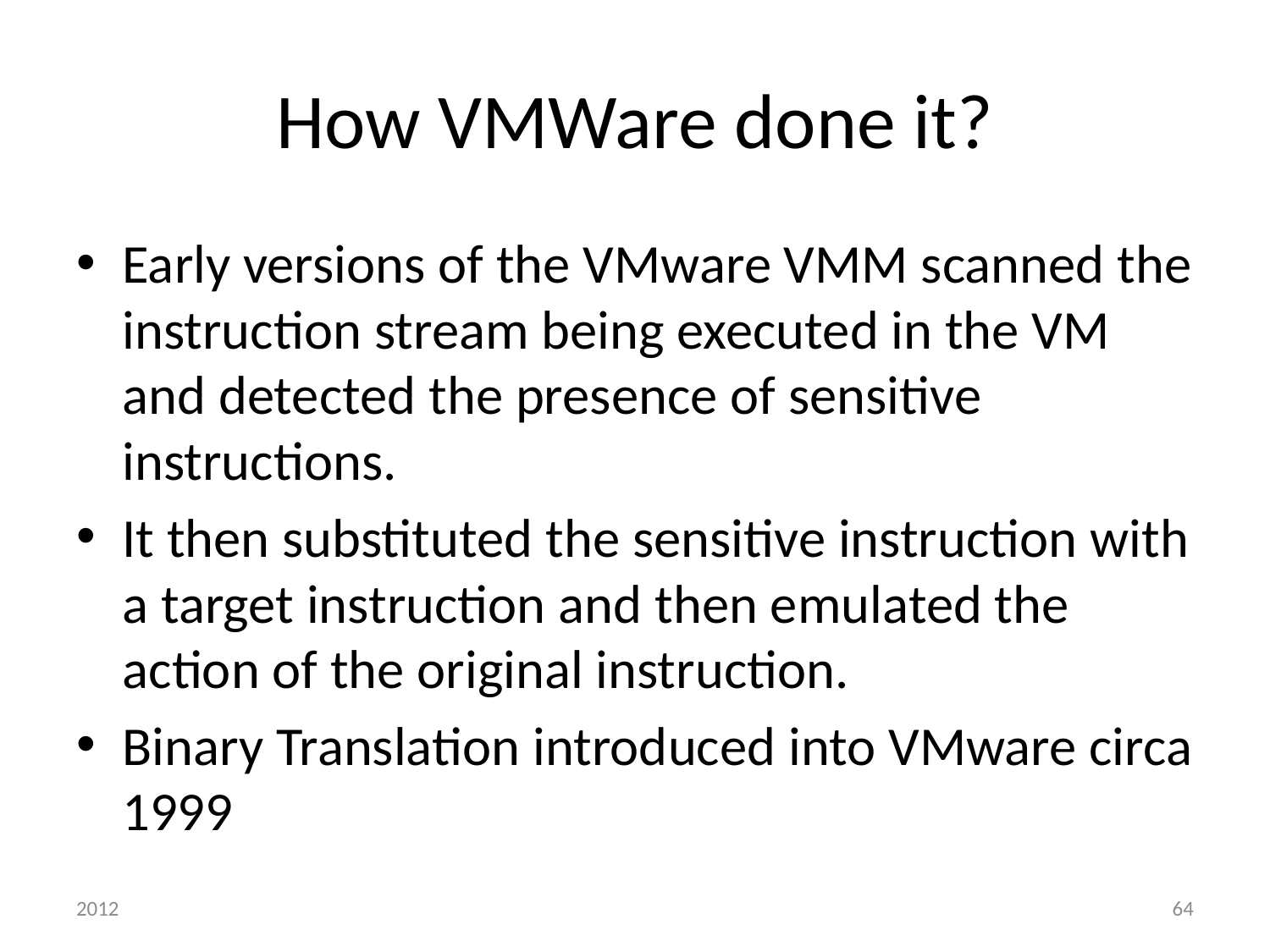

# How VMWare done it?
Early versions of the VMware VMM scanned the instruction stream being executed in the VM and detected the presence of sensitive instructions.
It then substituted the sensitive instruction with a target instruction and then emulated the action of the original instruction.
Binary Translation introduced into VMware circa 1999
2012

64